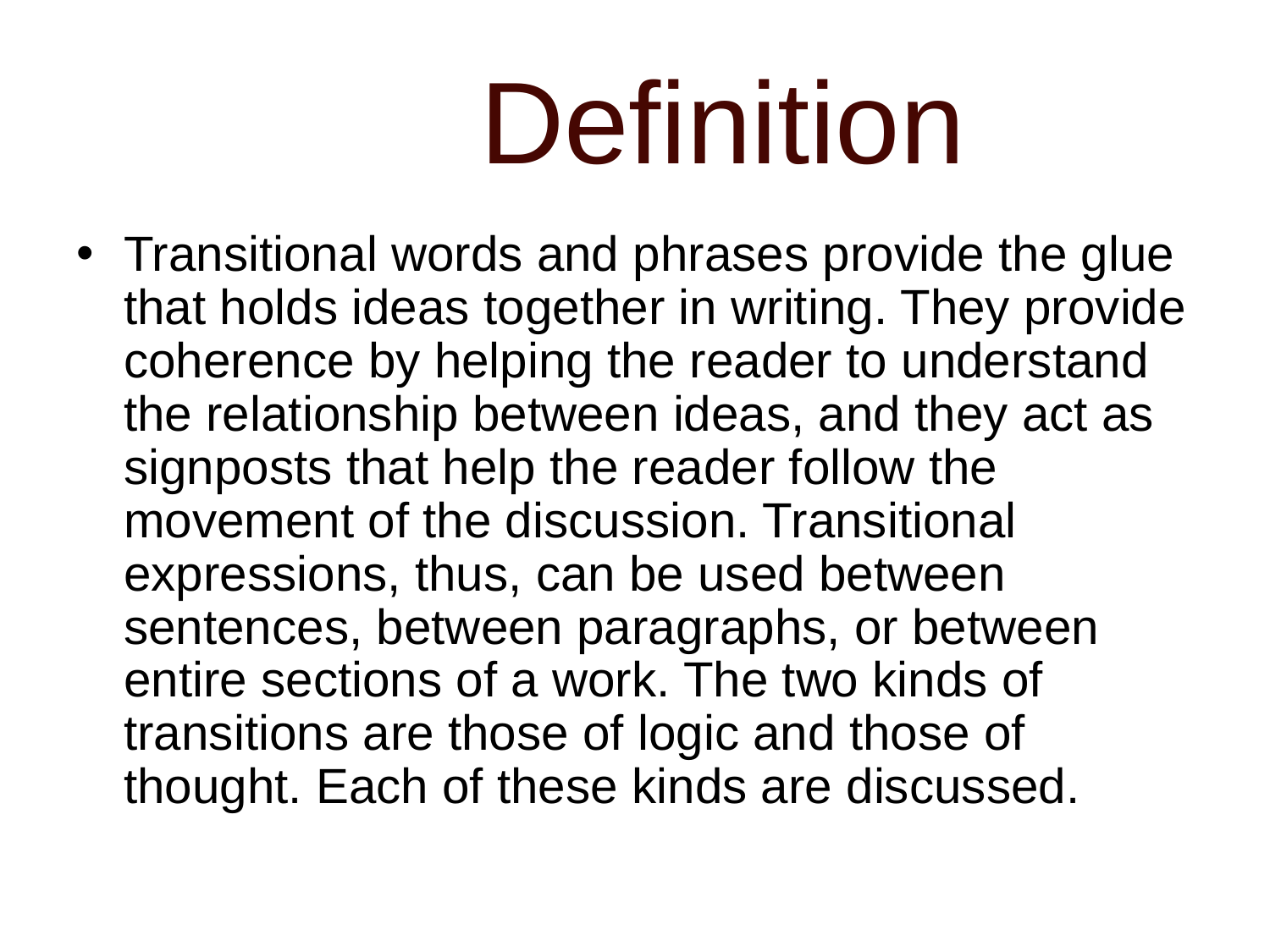

# Definition
Transitional words and phrases provide the glue that holds ideas together in writing. They provide coherence by helping the reader to understand the relationship between ideas, and they act as signposts that help the reader follow the movement of the discussion. Transitional expressions, thus, can be used between sentences, between paragraphs, or between entire sections of a work. The two kinds of transitions are those of logic and those of thought. Each of these kinds are discussed.